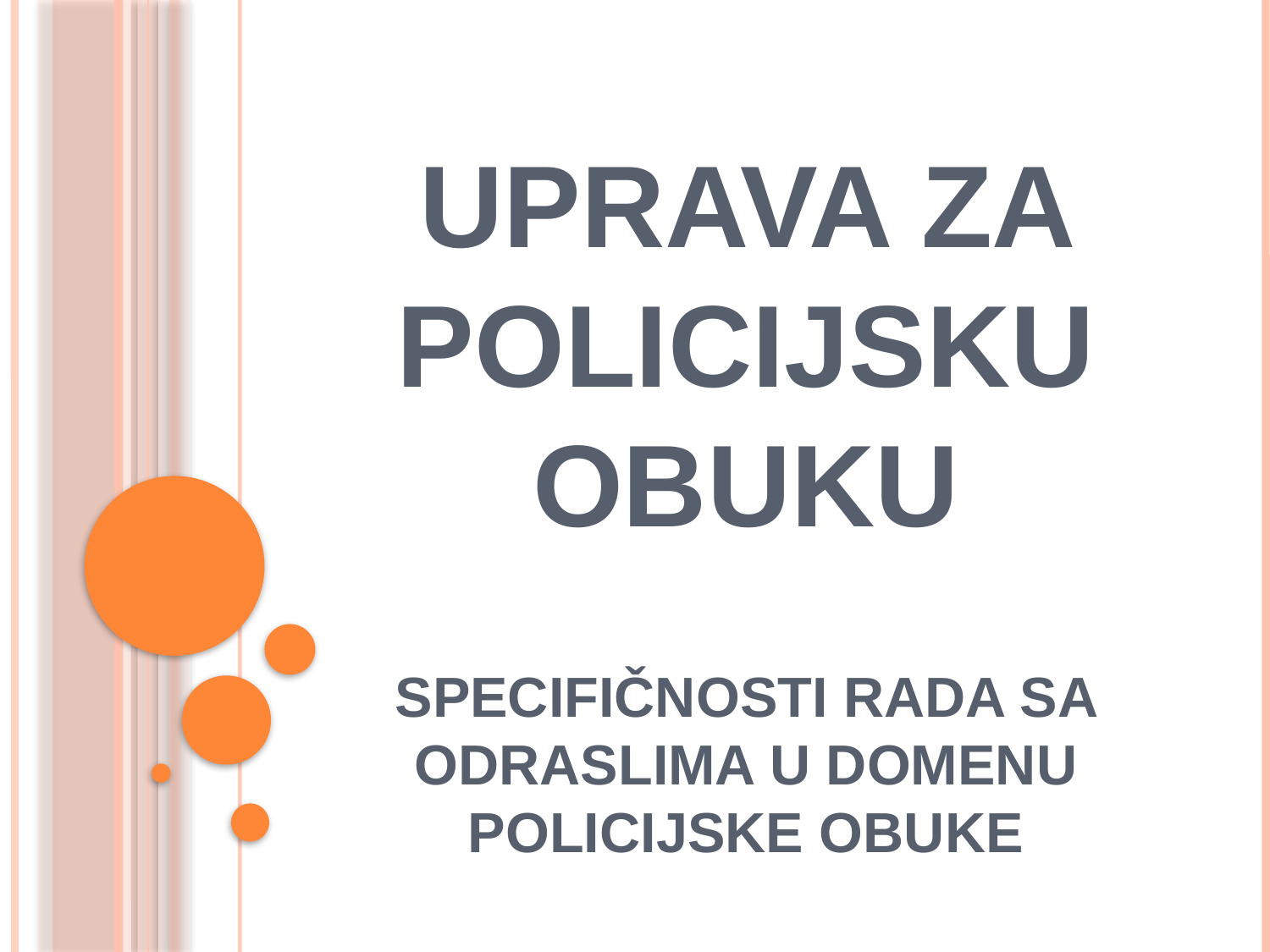

# Uprava za policijsku obuku

SPECIFIČNOSTI RADA SA ODRASLIMA U DOMENU POLICIJSKE OBUKE